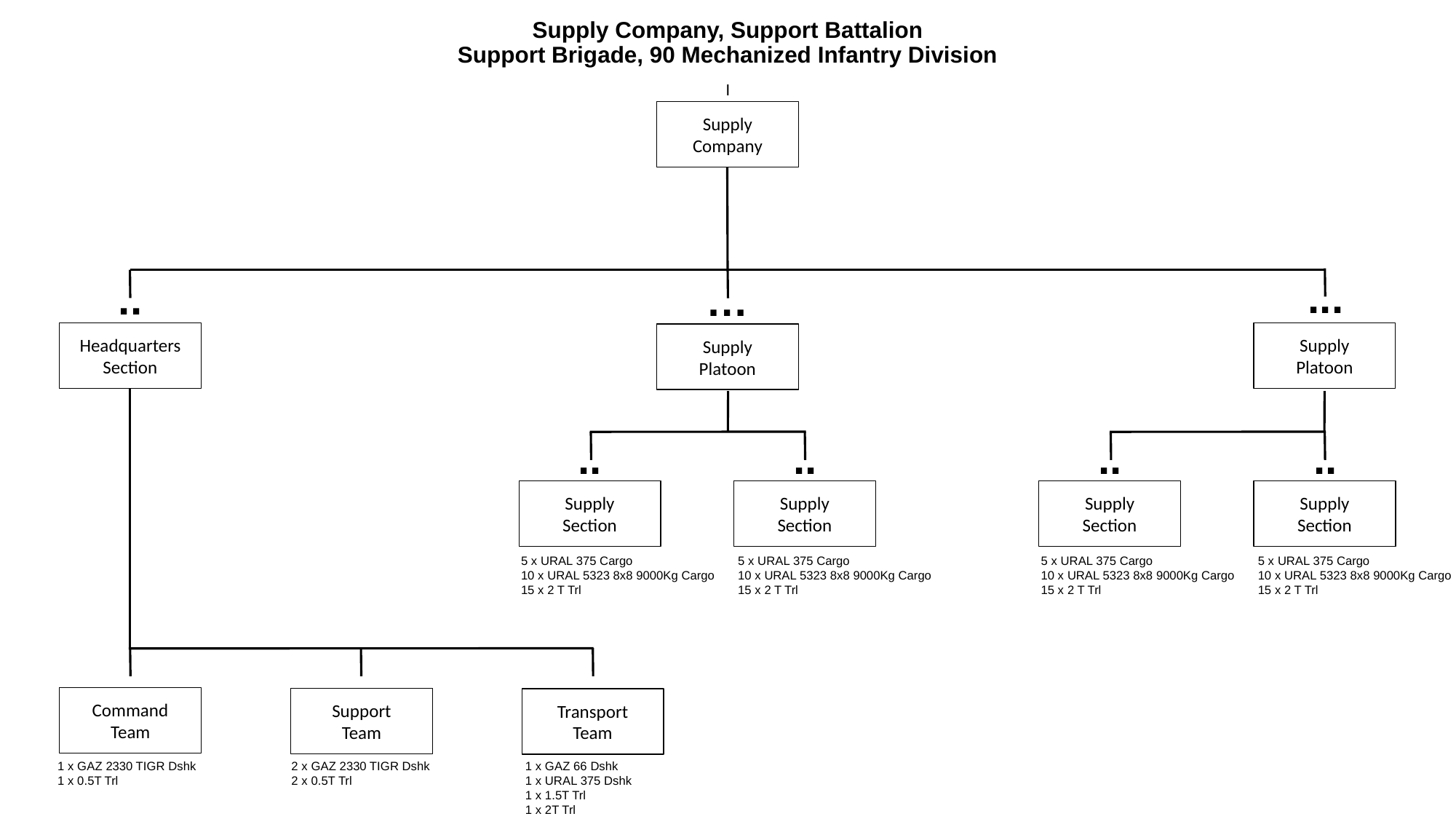

# Supply Company, Support Battalion Support Brigade, 90 Mechanized Infantry Division
I
Supply
Company
...
..
…
Headquarters
Section
Supply
Platoon
Supply
Platoon
..
..
..
..
Supply
Section
Supply
Section
Supply
Section
Supply
Section
5 x URAL 375 Cargo
10 x URAL 5323 8x8 9000Kg Cargo
15 x 2 T Trl
5 x URAL 375 Cargo
10 x URAL 5323 8x8 9000Kg Cargo
15 x 2 T Trl
5 x URAL 375 Cargo
10 x URAL 5323 8x8 9000Kg Cargo
15 x 2 T Trl
5 x URAL 375 Cargo
10 x URAL 5323 8x8 9000Kg Cargo
15 x 2 T Trl
Command
Team
Support
Team
Transport
Team
1 x GAZ 2330 TIGR Dshk
1 x 0.5T Trl
2 x GAZ 2330 TIGR Dshk
2 x 0.5T Trl
1 x GAZ 66 Dshk
1 x URAL 375 Dshk
1 x 1.5T Trl
1 x 2T Trl